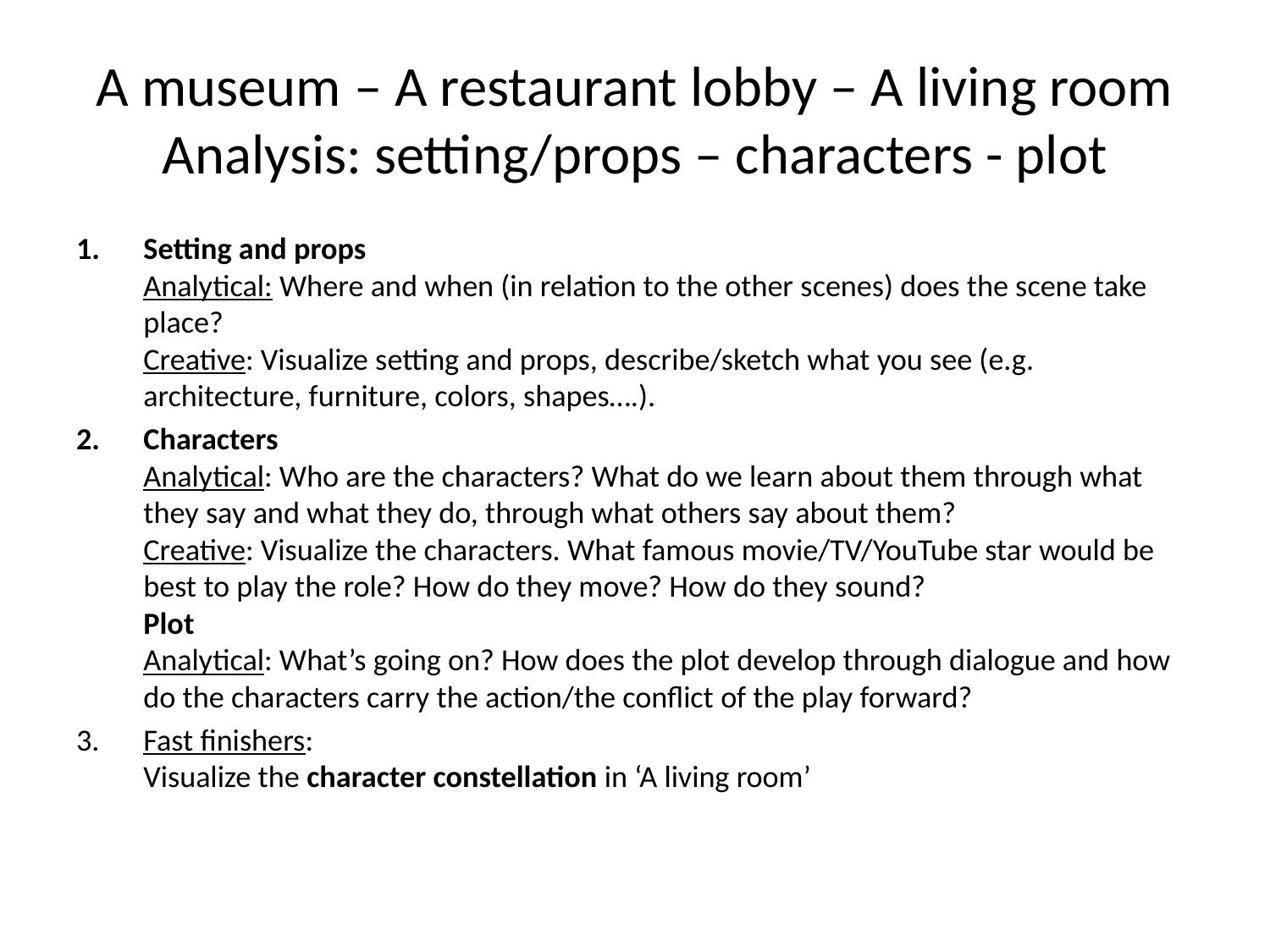

# A museum – A restaurant lobby – A living room Analysis: setting/props – characters - plot
Setting and props
Analytical: Where and when (in relation to the other scenes) does the scene take place?
Creative: Visualize setting and props, describe/sketch what you see (e.g. architecture, furniture, colors, shapes….).
Characters
Analytical: Who are the characters? What do we learn about them through what they say and what they do, through what others say about them?
Creative: Visualize the characters. What famous movie/TV/YouTube star would be best to play the role? How do they move? How do they sound?
Plot
Analytical: What’s going on? How does the plot develop through dialogue and how do the characters carry the action/the conflict of the play forward?
Fast finishers:
Visualize the character constellation in ‘A living room’